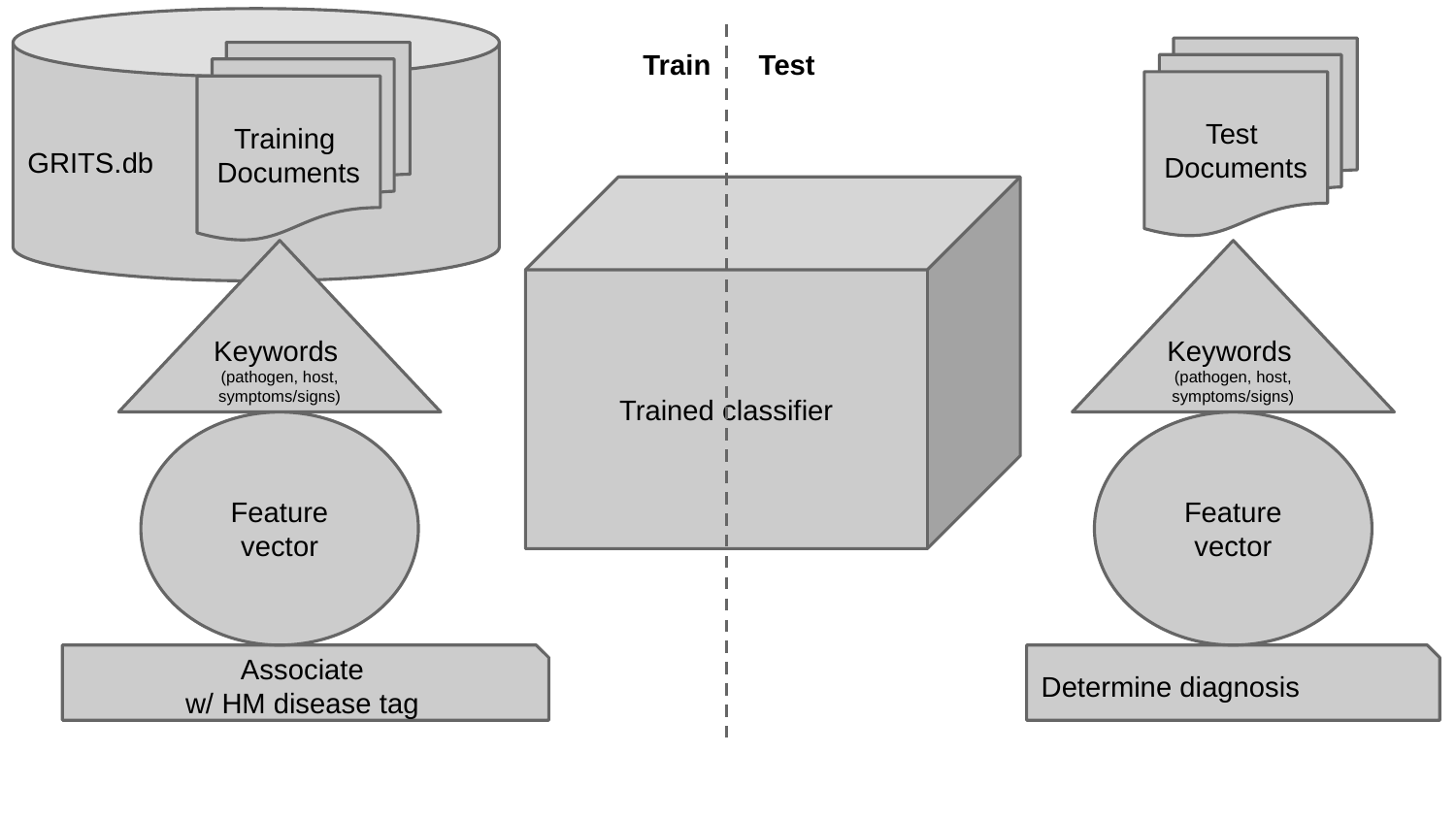

GRITS.db
Train      Test
Test
Documents
Training
Documents
Trained classifier
Keywords
(pathogen, host, symptoms/signs)
Keywords
(pathogen, host, symptoms/signs)
Feature vector
Feature vector
Associate
w/ HM disease tag
Determine diagnosis